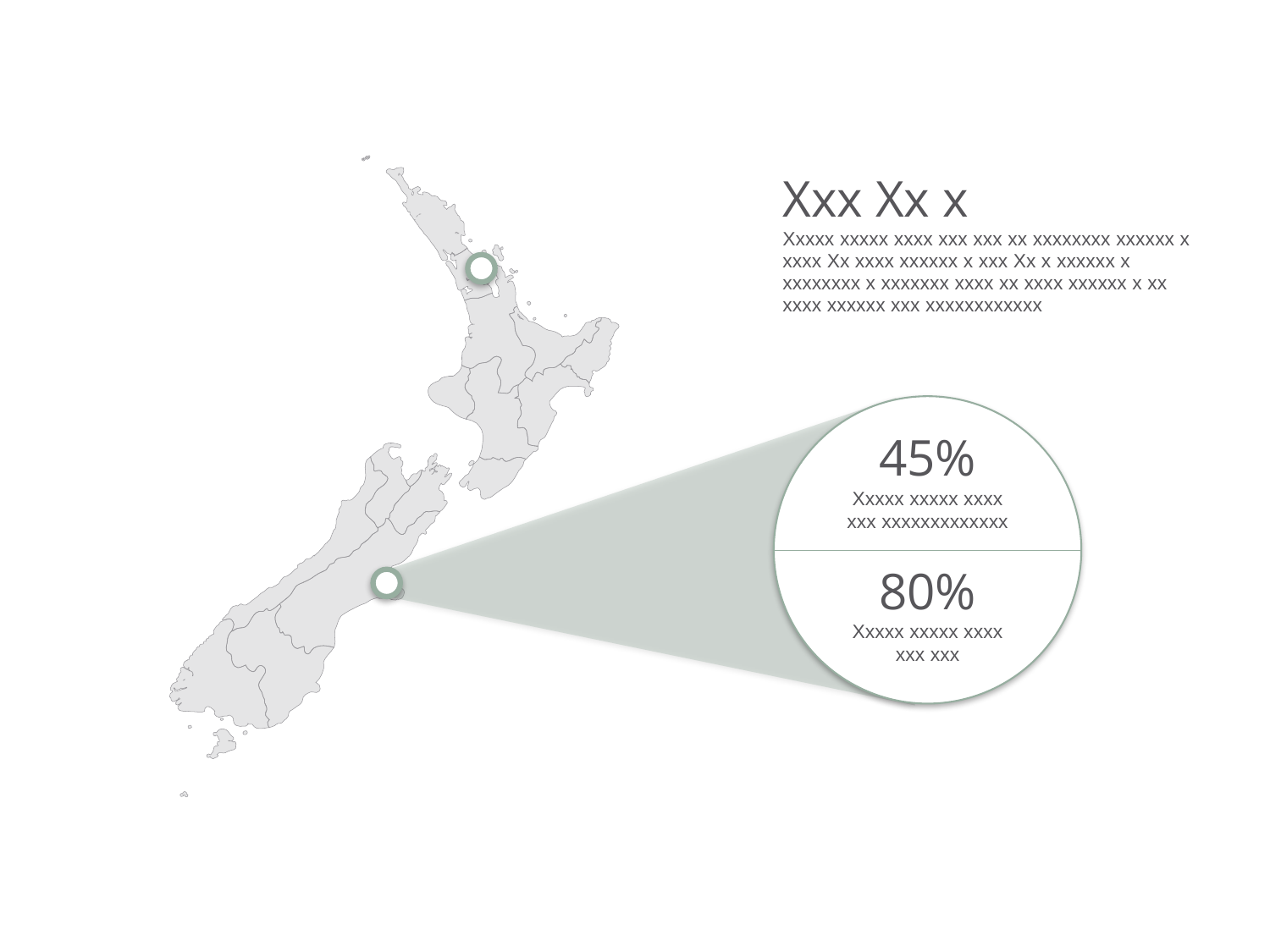

Xxx Xx x
Xxxxx xxxxx xxxx xxx xxx xx xxxxxxxx xxxxxx x xxxx Xx xxxx xxxxxx x xxx Xx x xxxxxx x xxxxxxxx x xxxxxxx xxxx xx xxxx xxxxxx x xx xxxx xxxxxx xxx xxxxxxxxxxxx

45%
Xxxxx xxxxx xxxx xxx xxxxxxxxxxxxx
80%
Xxxxx xxxxx xxxx xxx xxx